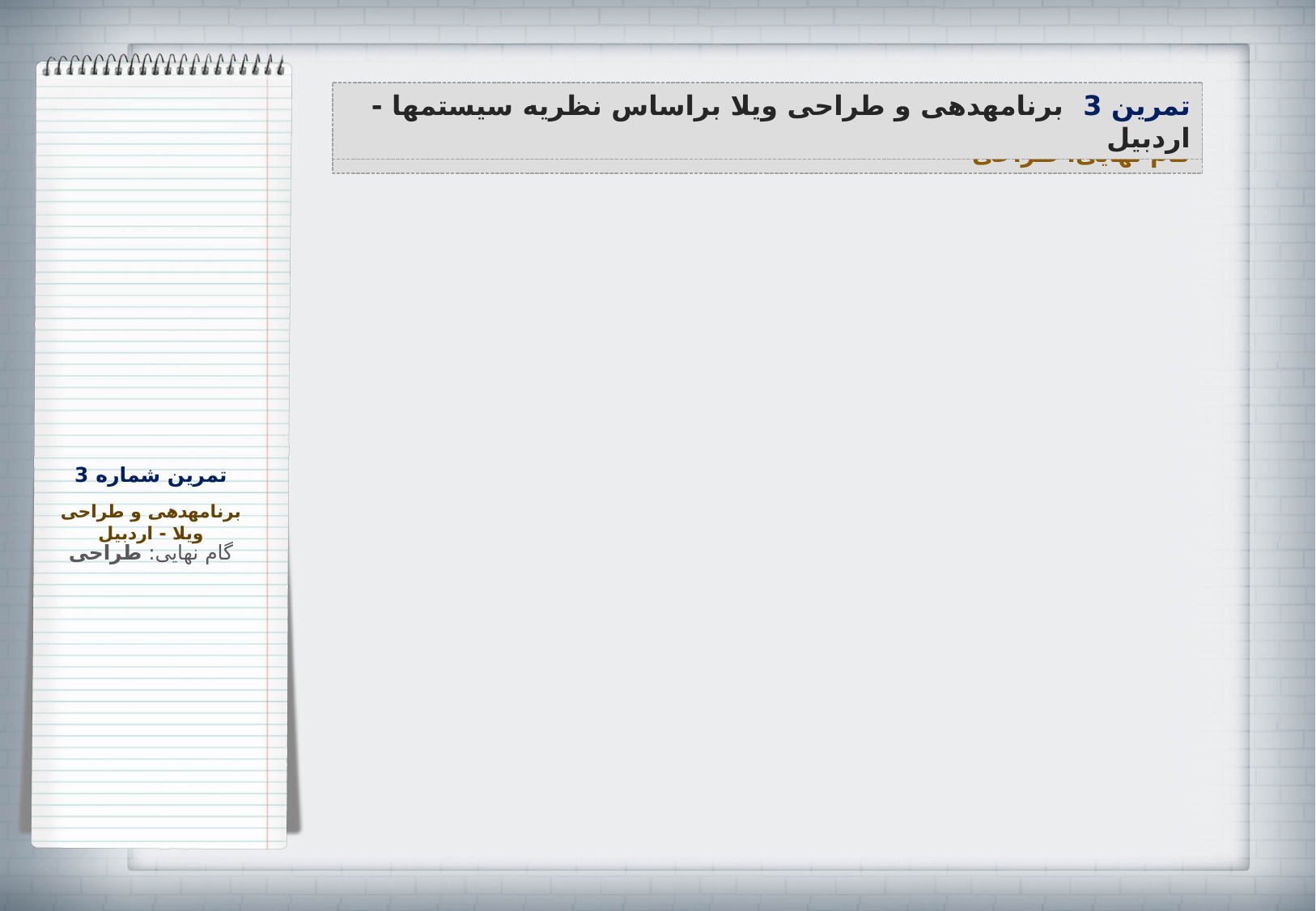

تمرین 3  برنامه‏دهی و طراحی ویلا براساس نظریه سیستم‏ها - اردبیل
گام نهایی: طراحی
تمرین شماره 3
برنامه‏دهی و طراحی ویلا - اردبیل
گام نهایی: طراحی